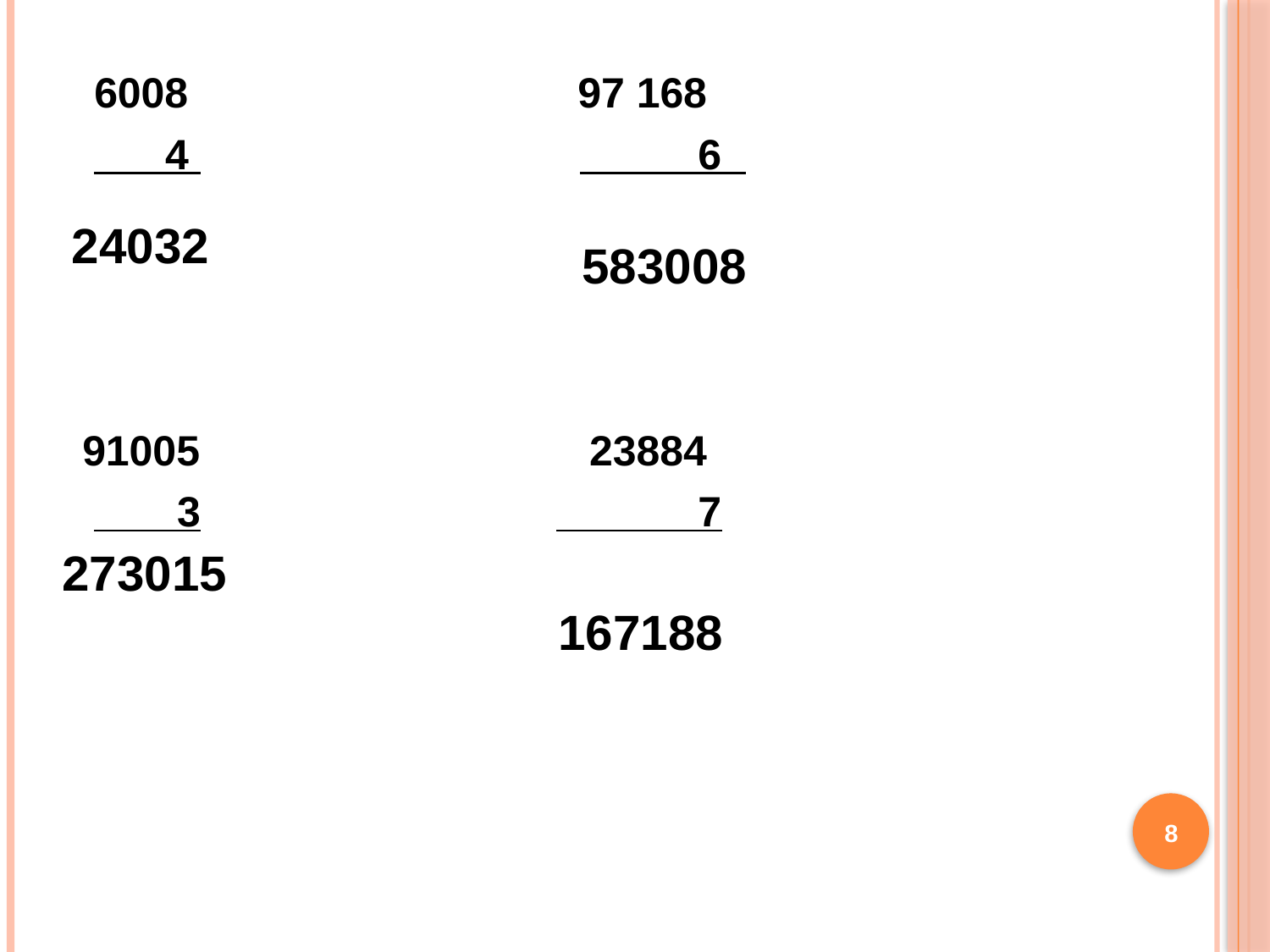

6008                                 97 168
       4                                           6

91005                                 23884
        3                                          7
24032
  583008
273015
 167188
8